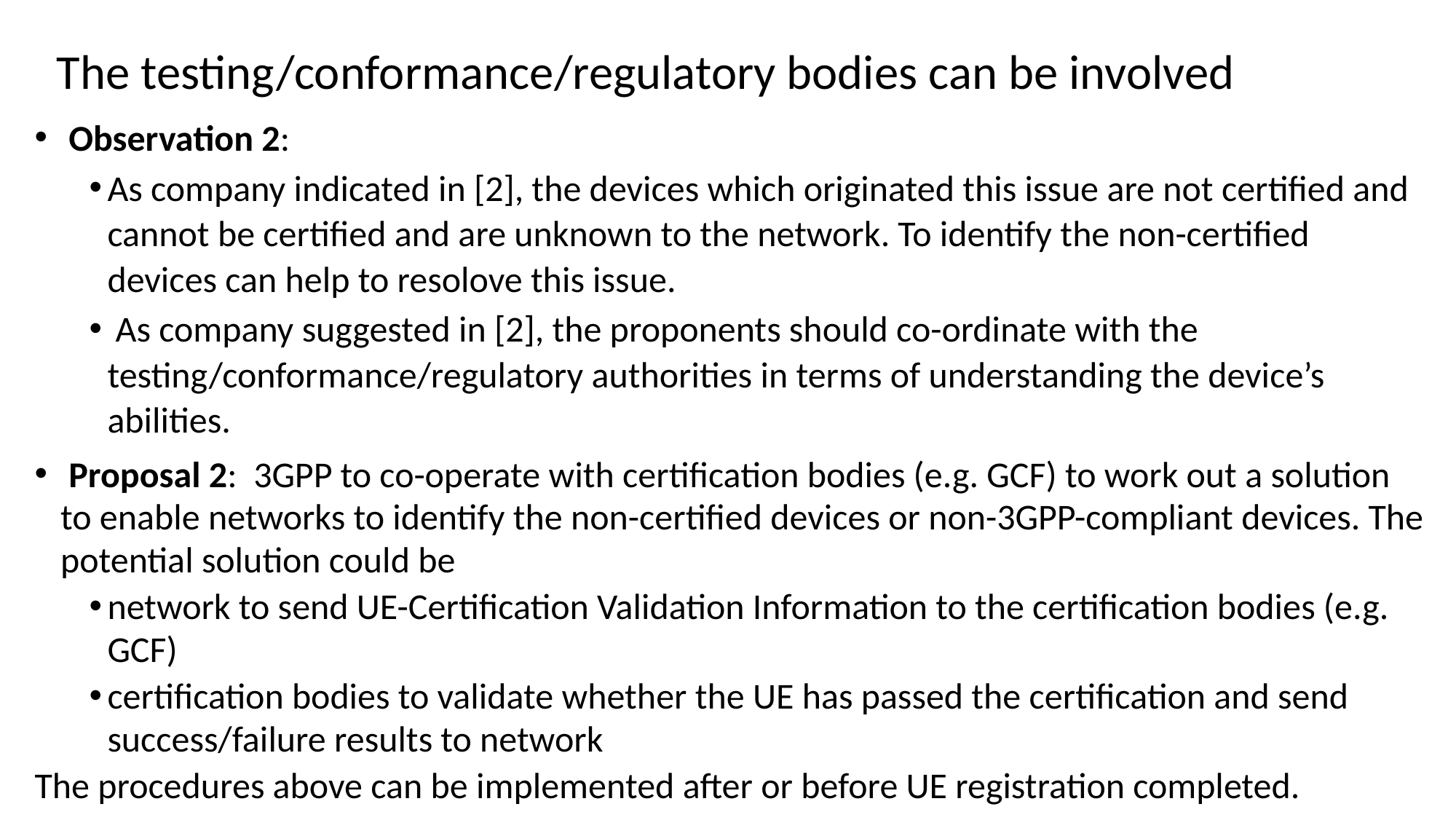

# The testing/conformance/regulatory bodies can be involved
 Observation 2:
As company indicated in [2], the devices which originated this issue are not certified and cannot be certified and are unknown to the network. To identify the non-certified devices can help to resolove this issue.
 As company suggested in [2], the proponents should co-ordinate with the testing/conformance/regulatory authorities in terms of understanding the device’s abilities.
 Proposal 2:  3GPP to co-operate with certification bodies (e.g. GCF) to work out a solution to enable networks to identify the non-certified devices or non-3GPP-compliant devices. The potential solution could be
network to send UE-Certification Validation Information to the certification bodies (e.g. GCF)
certification bodies to validate whether the UE has passed the certification and send success/failure results to network
The procedures above can be implemented after or before UE registration completed.